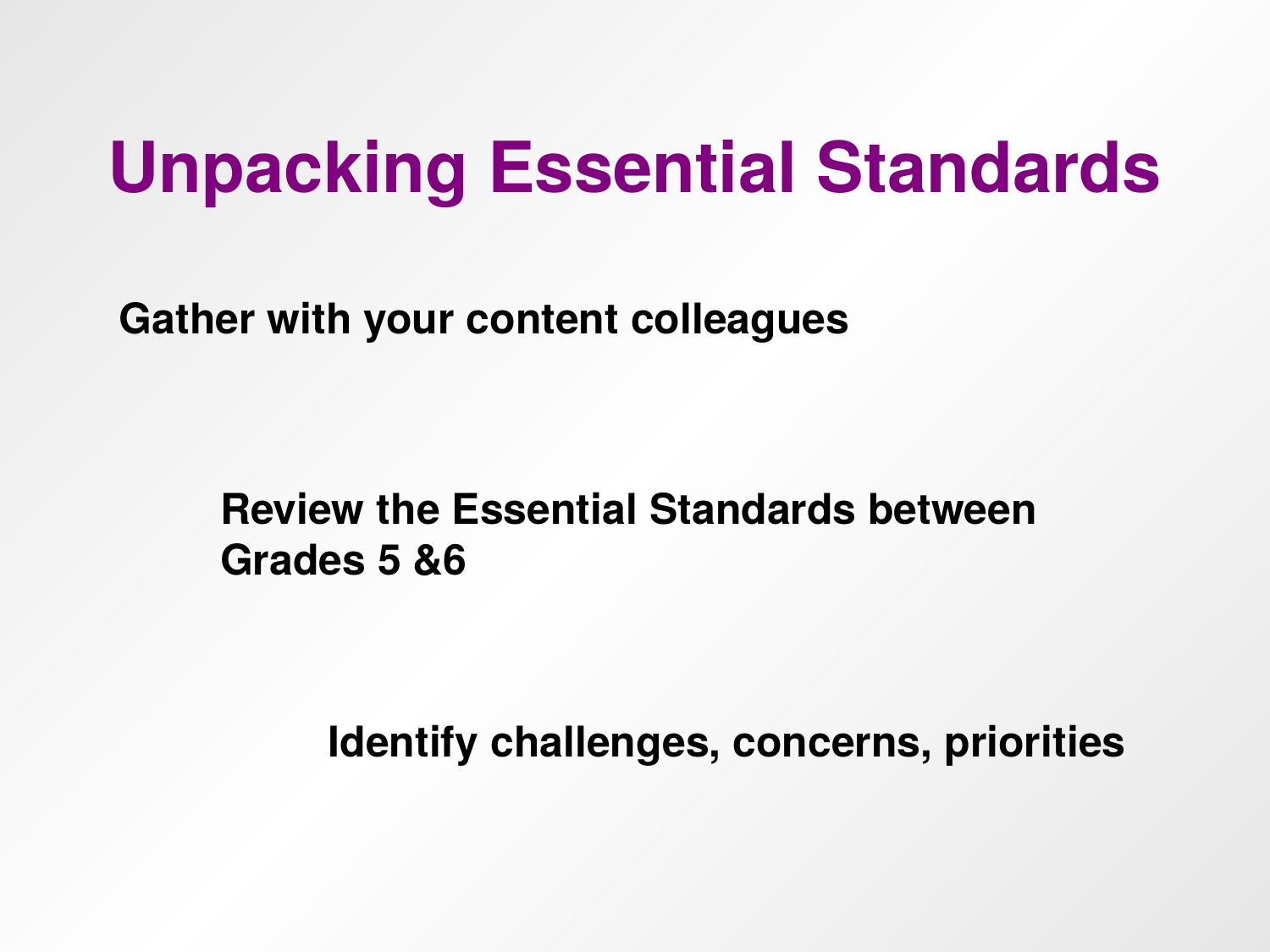

# Unpacking Essential Standards
Gather with your content colleagues
Review the Essential Standards between
Grades 5 &6
Identify challenges, concerns, priorities